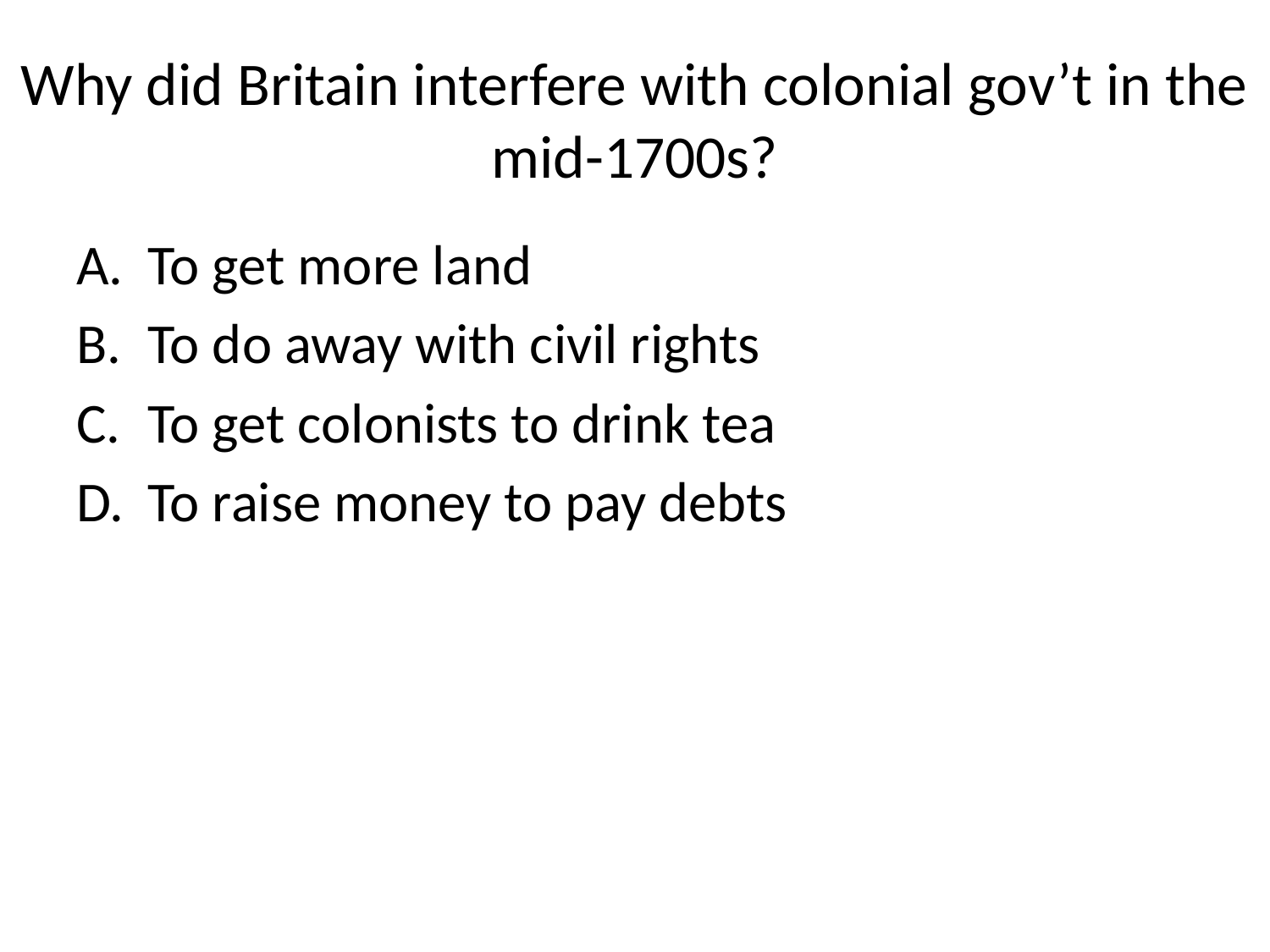

# Why did Britain interfere with colonial gov’t in the mid-1700s?
To get more land
To do away with civil rights
To get colonists to drink tea
To raise money to pay debts